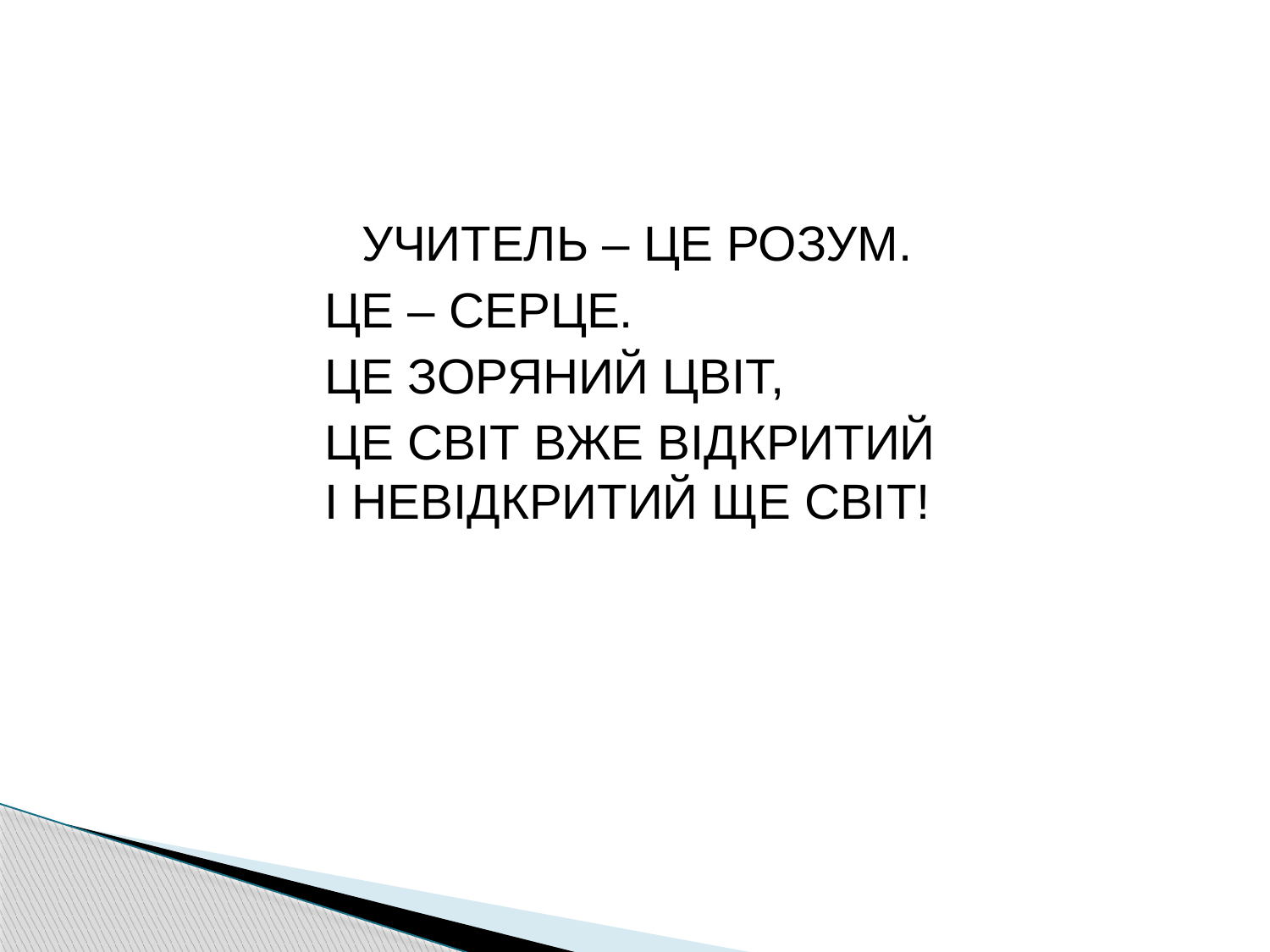

УЧИТЕЛЬ – ЦЕ РОЗУМ.
                 ЦЕ – СЕРЦЕ.
                 ЦЕ ЗОРЯНИЙ ЦВІТ,
                 ЦЕ СВІТ ВЖЕ ВІДКРИТИЙ
                 І НЕВІДКРИТИЙ ЩЕ СВІТ!